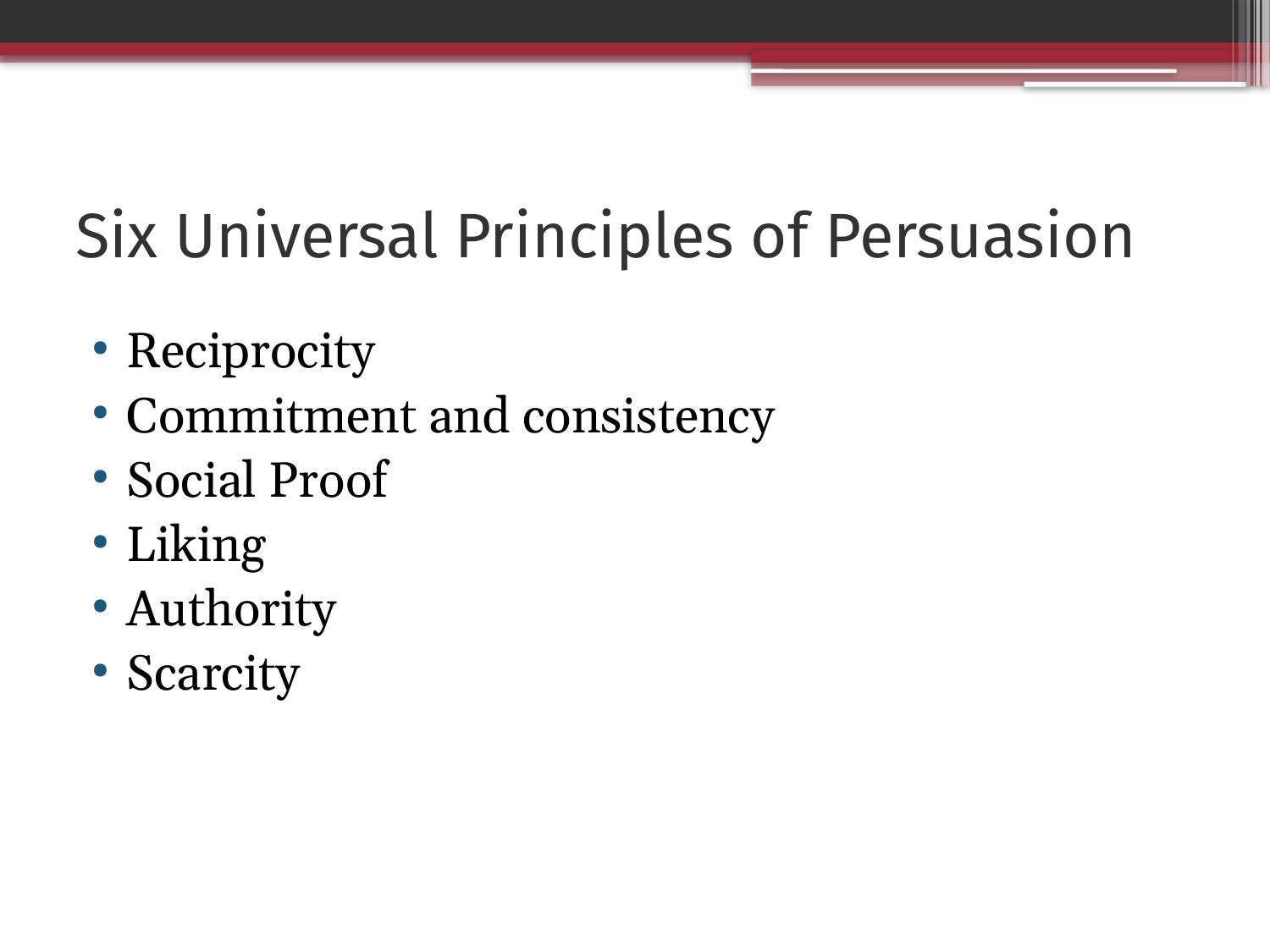

# Six Universal Principles of Persuasion
Reciprocity
Commitment and consistency
Social Proof
Liking
Authority
Scarcity